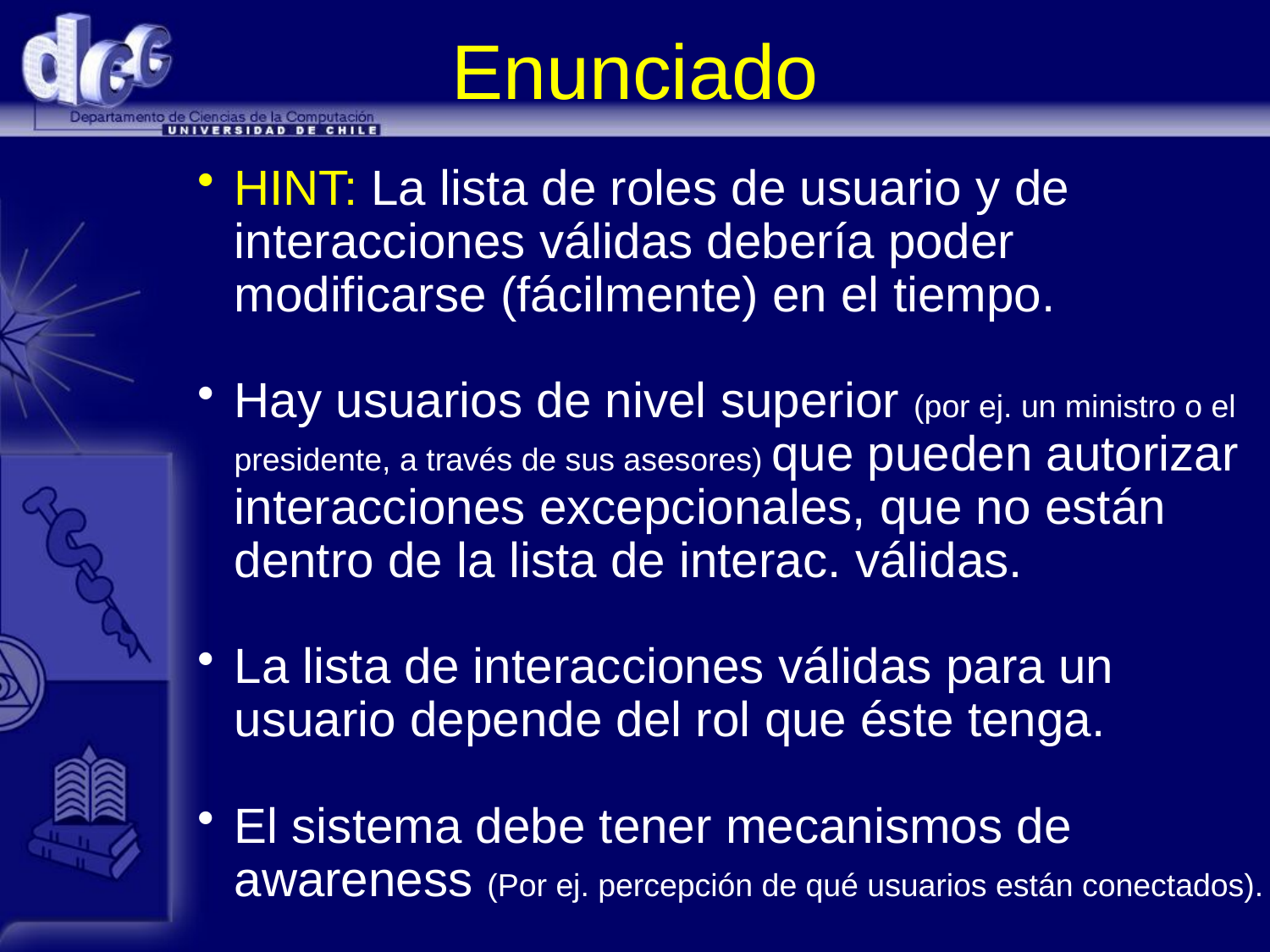

# Enunciado
HINT: La lista de roles de usuario y de interacciones válidas debería poder modificarse (fácilmente) en el tiempo.
Hay usuarios de nivel superior (por ej. un ministro o el presidente, a través de sus asesores) que pueden autorizar interacciones excepcionales, que no están dentro de la lista de interac. válidas.
La lista de interacciones válidas para un usuario depende del rol que éste tenga.
El sistema debe tener mecanismos de awareness (Por ej. percepción de qué usuarios están conectados).